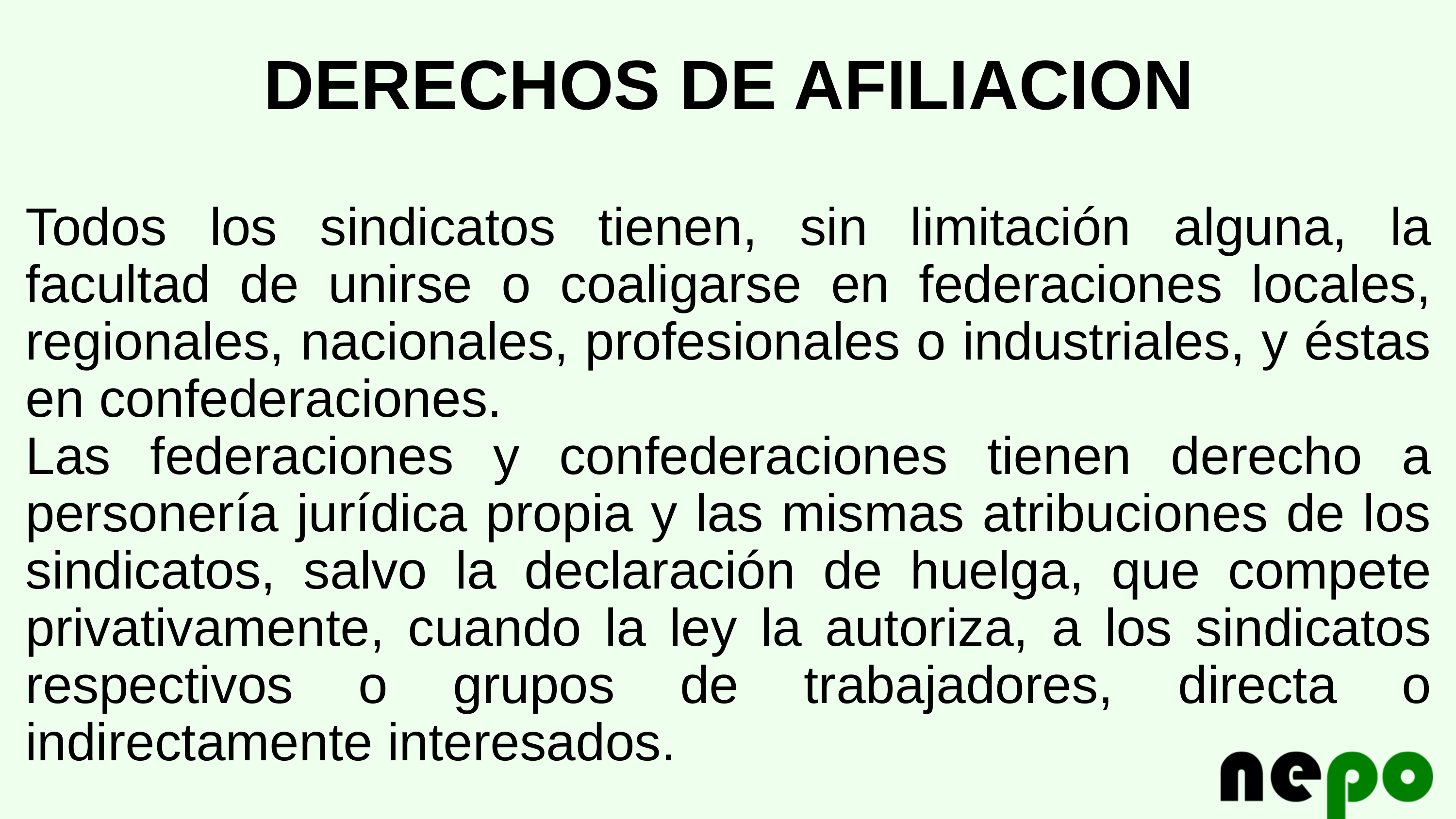

DERECHOS DE AFILIACION

Todos los sindicatos tienen, sin limitación alguna, la facultad de unirse o coaligarse en federaciones locales, regionales, nacionales, profesionales o industriales, y éstas en confederaciones.
Las federaciones y confederaciones tienen derecho a personería jurídica propia y las mismas atribuciones de los sindicatos, salvo la declaración de huelga, que compete privativamente, cuando la ley la autoriza, a los sindicatos respectivos o grupos de trabajadores, directa o indirectamente interesados.